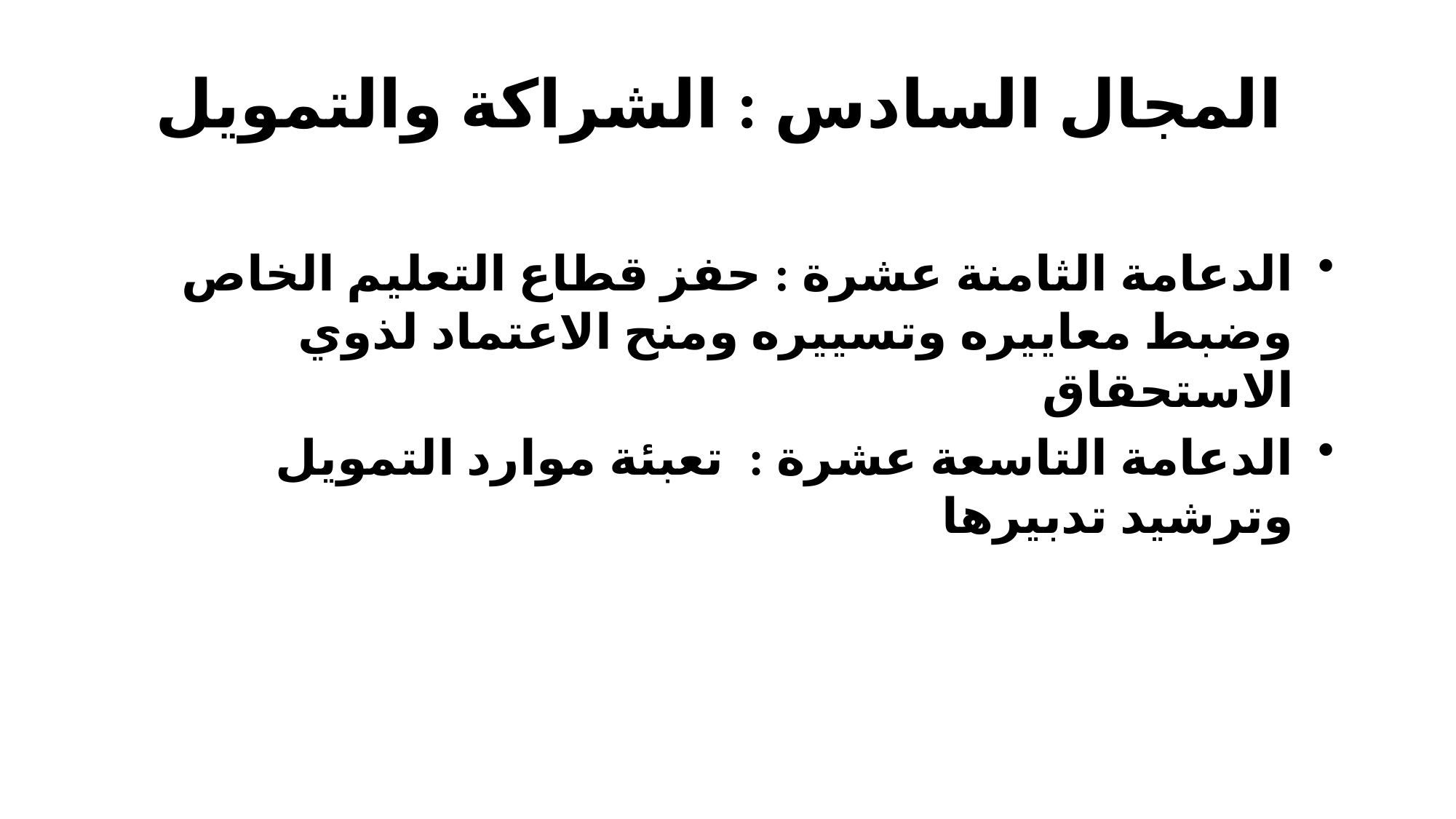

# المجال السادس : الشراكة والتمويل
الدعامة الثامنة عشرة : حفز قطاع التعليم الخاص وضبط معاييره وتسييره ومنح الاعتماد لذوي الاستحقاق
الدعامة التاسعة عشرة :  تعبئة موارد التمويل وترشيد تدبيرها